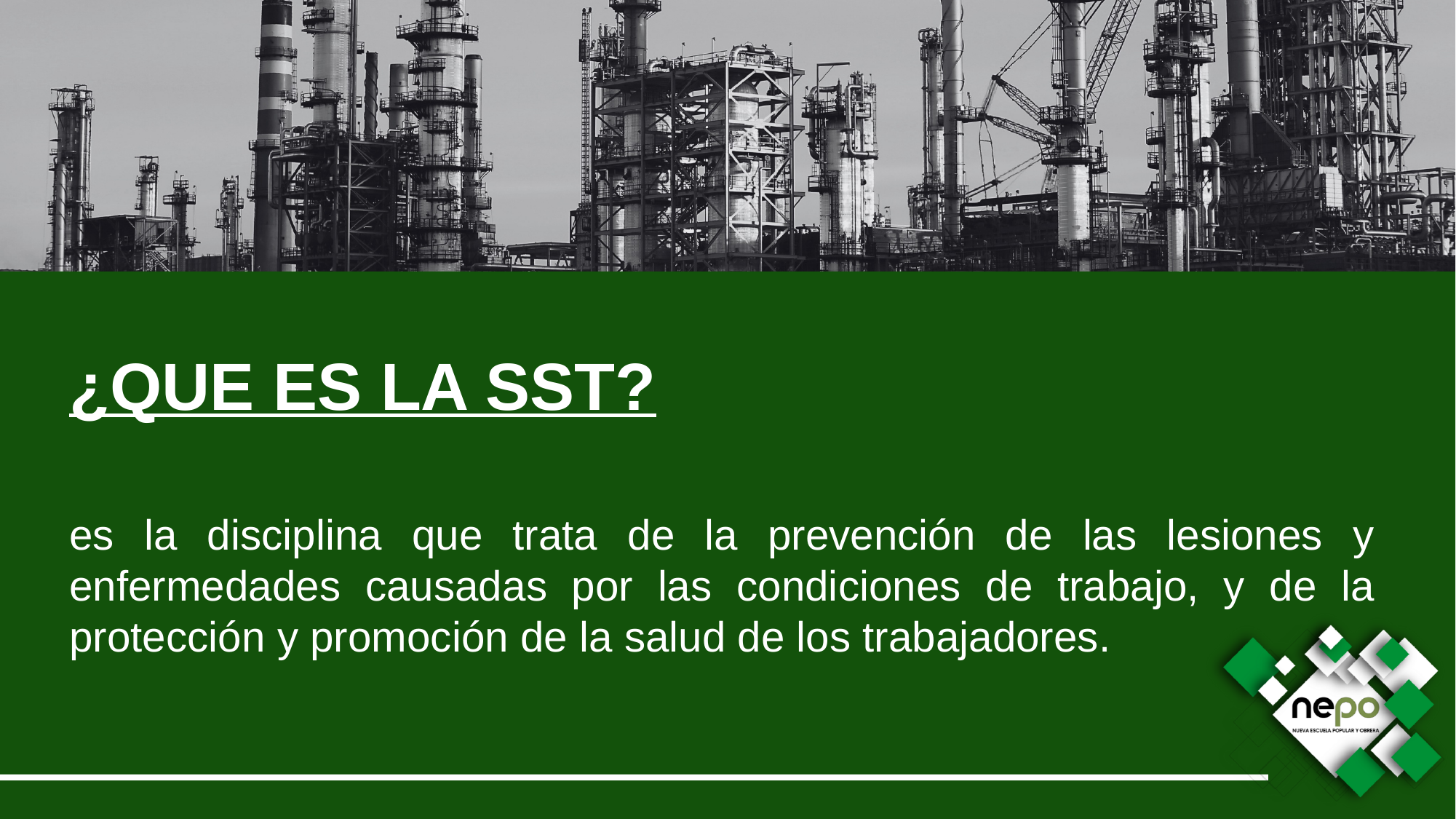

¿QUE ES LA SST?
es la disciplina que trata de la prevención de las lesiones y enfermedades causadas por las condiciones de trabajo, y de la protección y promoción de la salud de los trabajadores.